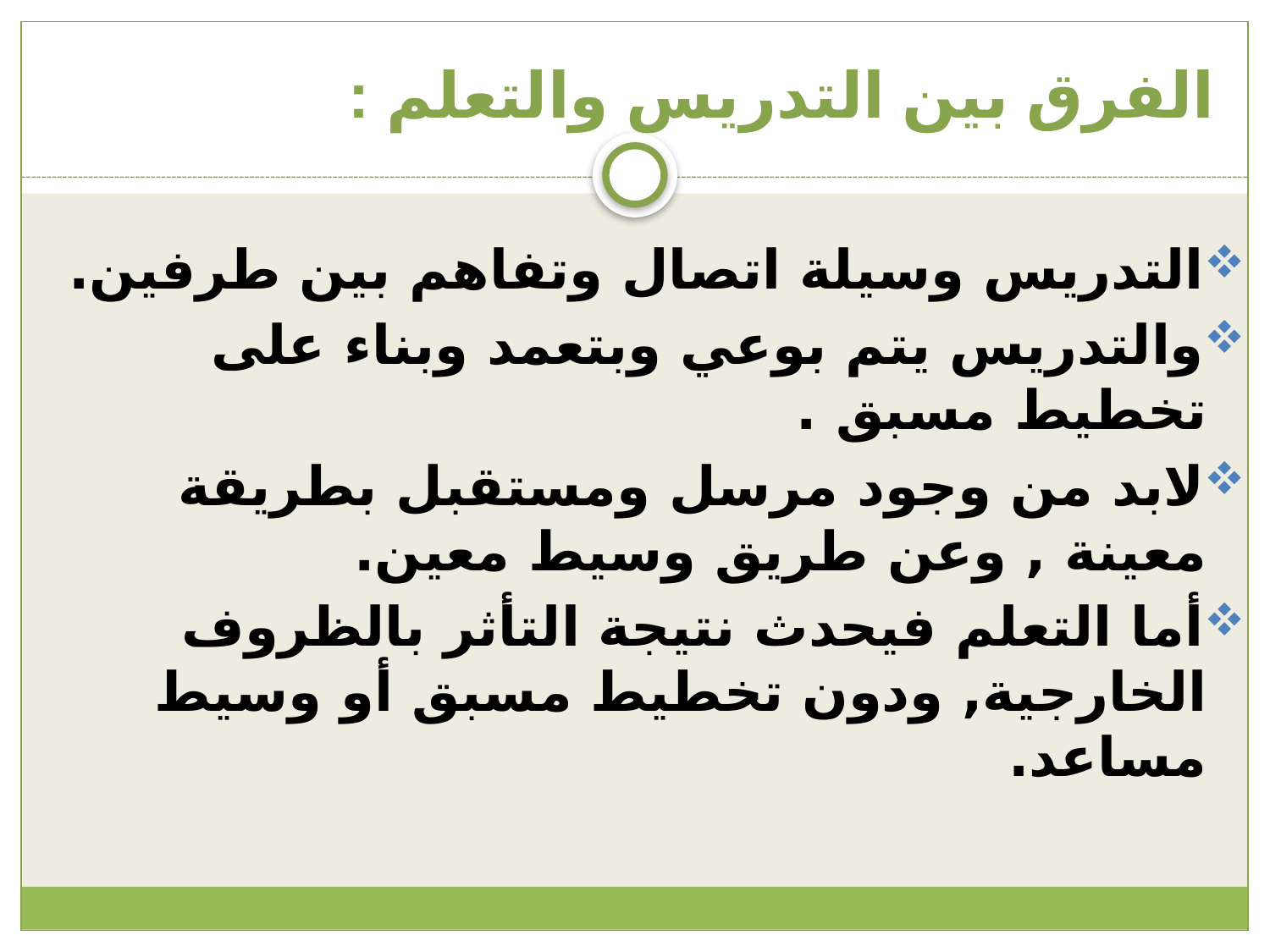

# الفرق بين التدريس والتعلم :
التدريس وسيلة اتصال وتفاهم بين طرفين.
والتدريس يتم بوعي وبتعمد وبناء على تخطيط مسبق .
لابد من وجود مرسل ومستقبل بطريقة معينة , وعن طريق وسيط معين.
أما التعلم فيحدث نتيجة التأثر بالظروف الخارجية, ودون تخطيط مسبق أو وسيط مساعد.